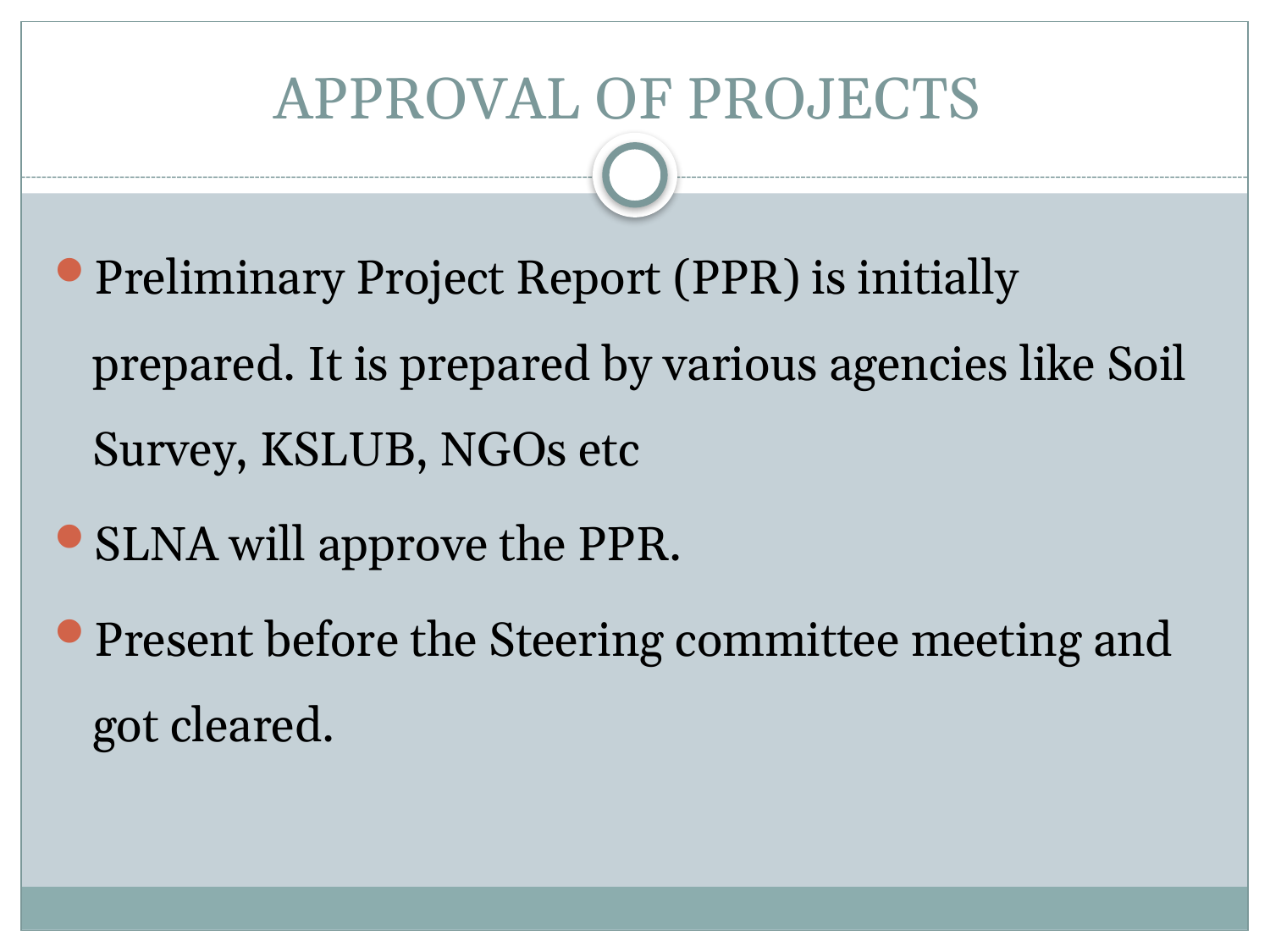

# APPROVAL OF PROJECTS
Preliminary Project Report (PPR) is initially prepared. It is prepared by various agencies like Soil Survey, KSLUB, NGOs etc
SLNA will approve the PPR.
Present before the Steering committee meeting and got cleared.